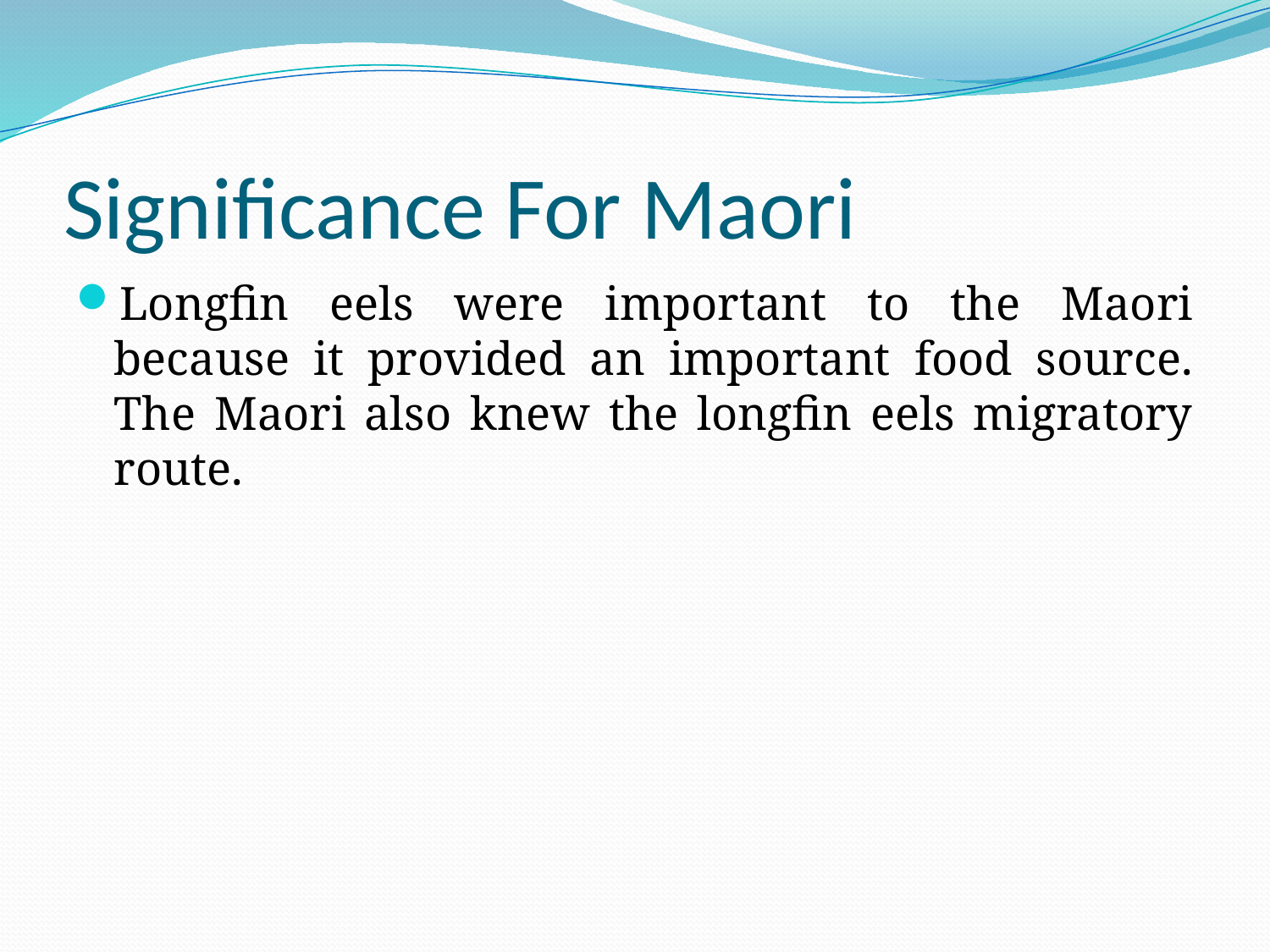

# Significance For Maori
Longfin eels were important to the Maori because it provided an important food source. The Maori also knew the longfin eels migratory route.